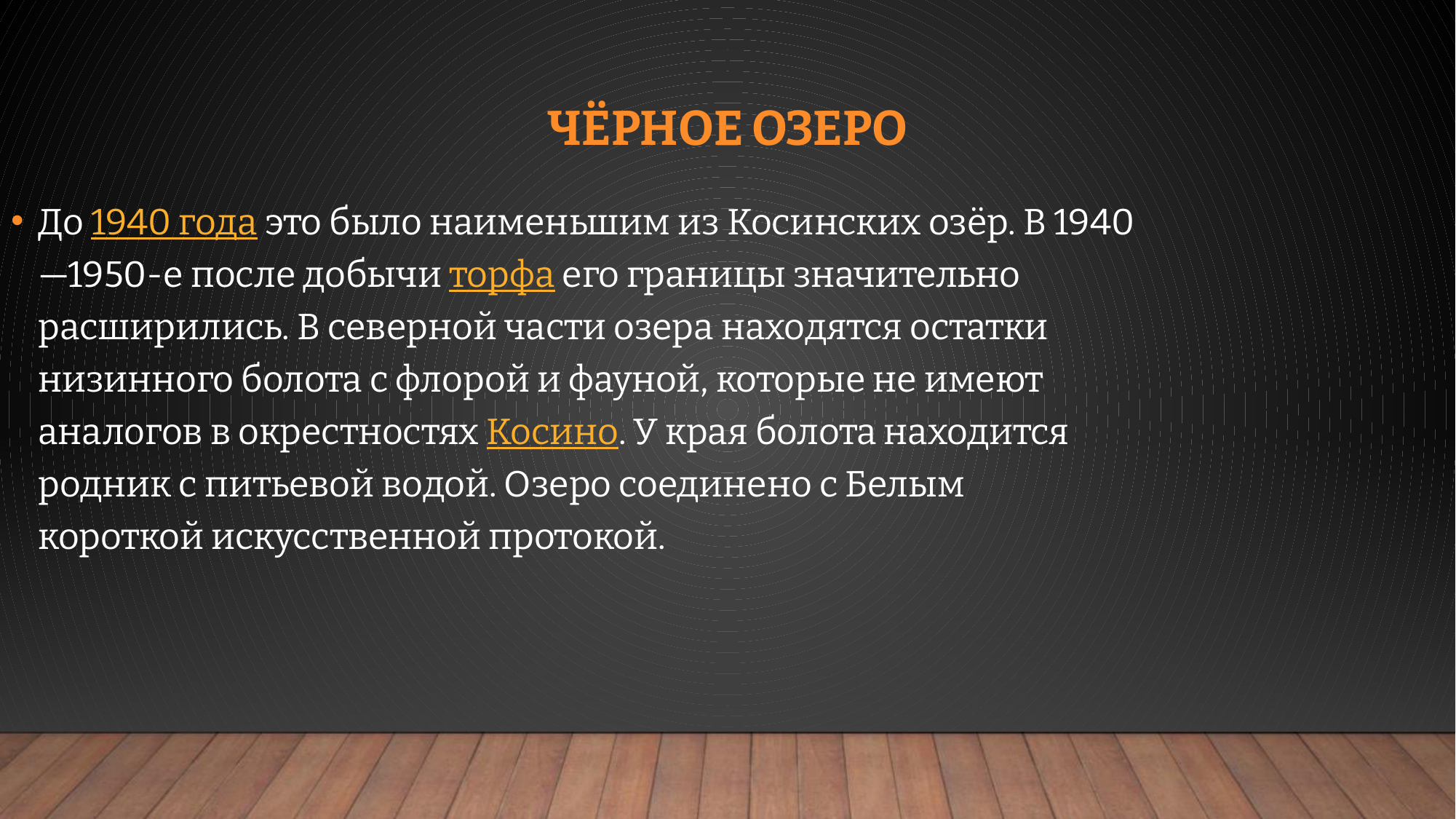

# Чёрное озеро
До 1940 года это было наименьшим из Косинских озёр. В 1940—1950-е после добычи торфа его границы значительно расширились. В северной части озера находятся остатки низинного болота с флорой и фауной, которые не имеют аналогов в окрестностях Косино. У края болота находится родник с питьевой водой. Озеро соединено с Белым короткой искусственной протокой.